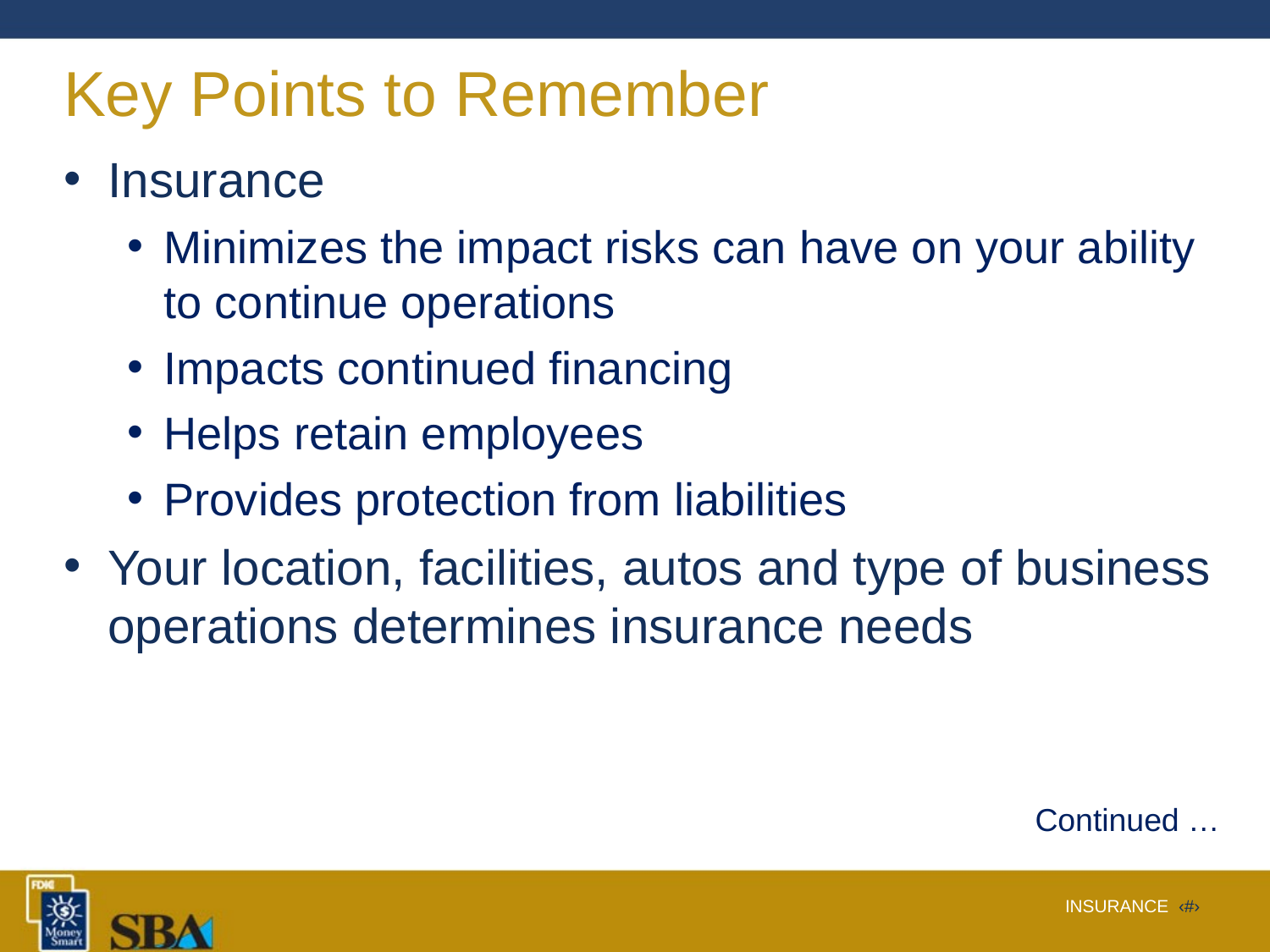

# Key Points to Remember
Insurance
Minimizes the impact risks can have on your ability to continue operations
Impacts continued financing
Helps retain employees
Provides protection from liabilities
Your location, facilities, autos and type of business operations determines insurance needs
Continued …